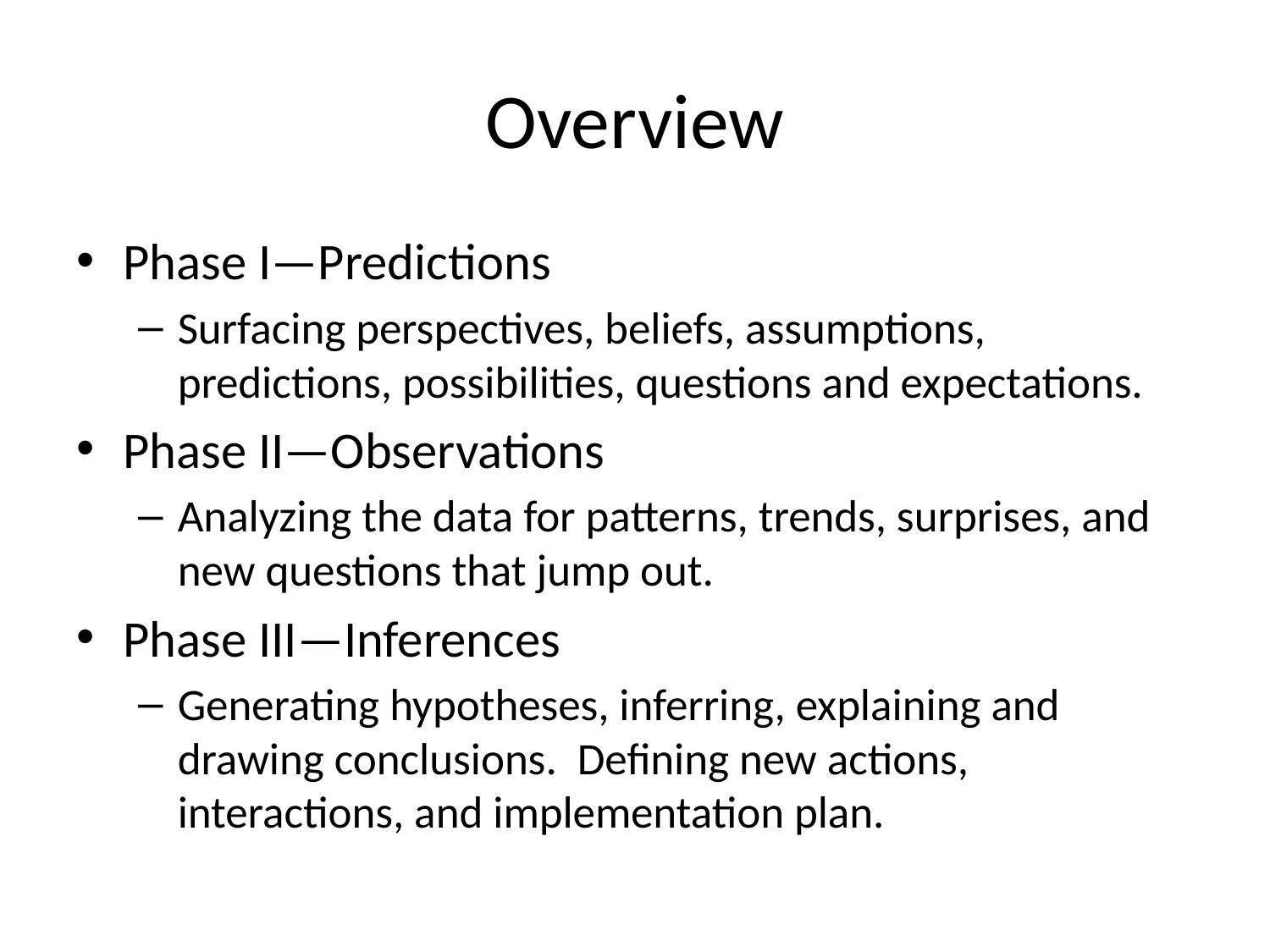

# Overview
Phase I—Predictions
Surfacing perspectives, beliefs, assumptions, predictions, possibilities, questions and expectations.
Phase II—Observations
Analyzing the data for patterns, trends, surprises, and new questions that jump out.
Phase III—Inferences
Generating hypotheses, inferring, explaining and drawing conclusions.  Defining new actions, interactions, and implementation plan.